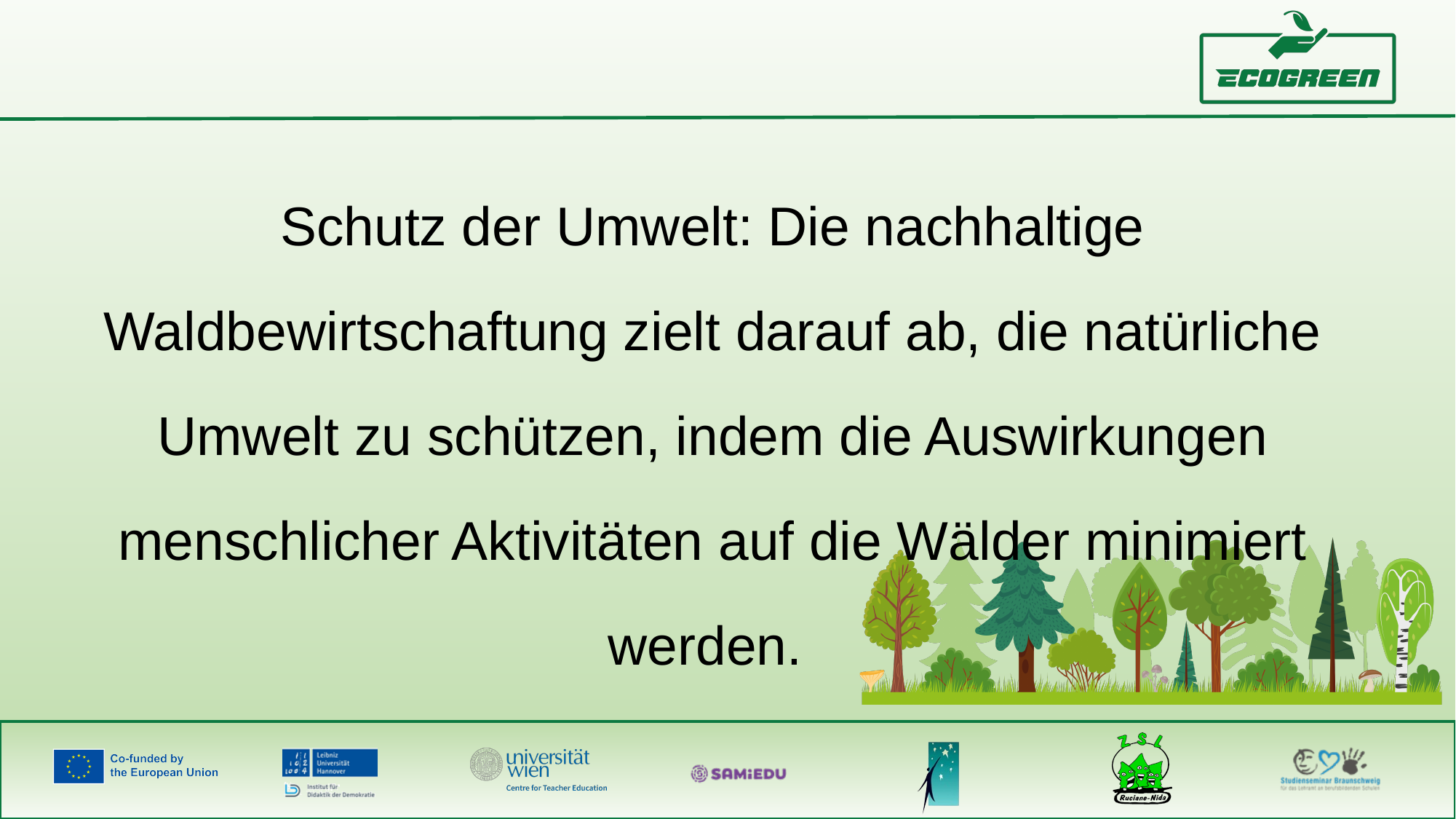

Schutz der Umwelt: Die nachhaltige Waldbewirtschaftung zielt darauf ab, die natürliche Umwelt zu schützen, indem die Auswirkungen menschlicher Aktivitäten auf die Wälder minimiert werden.